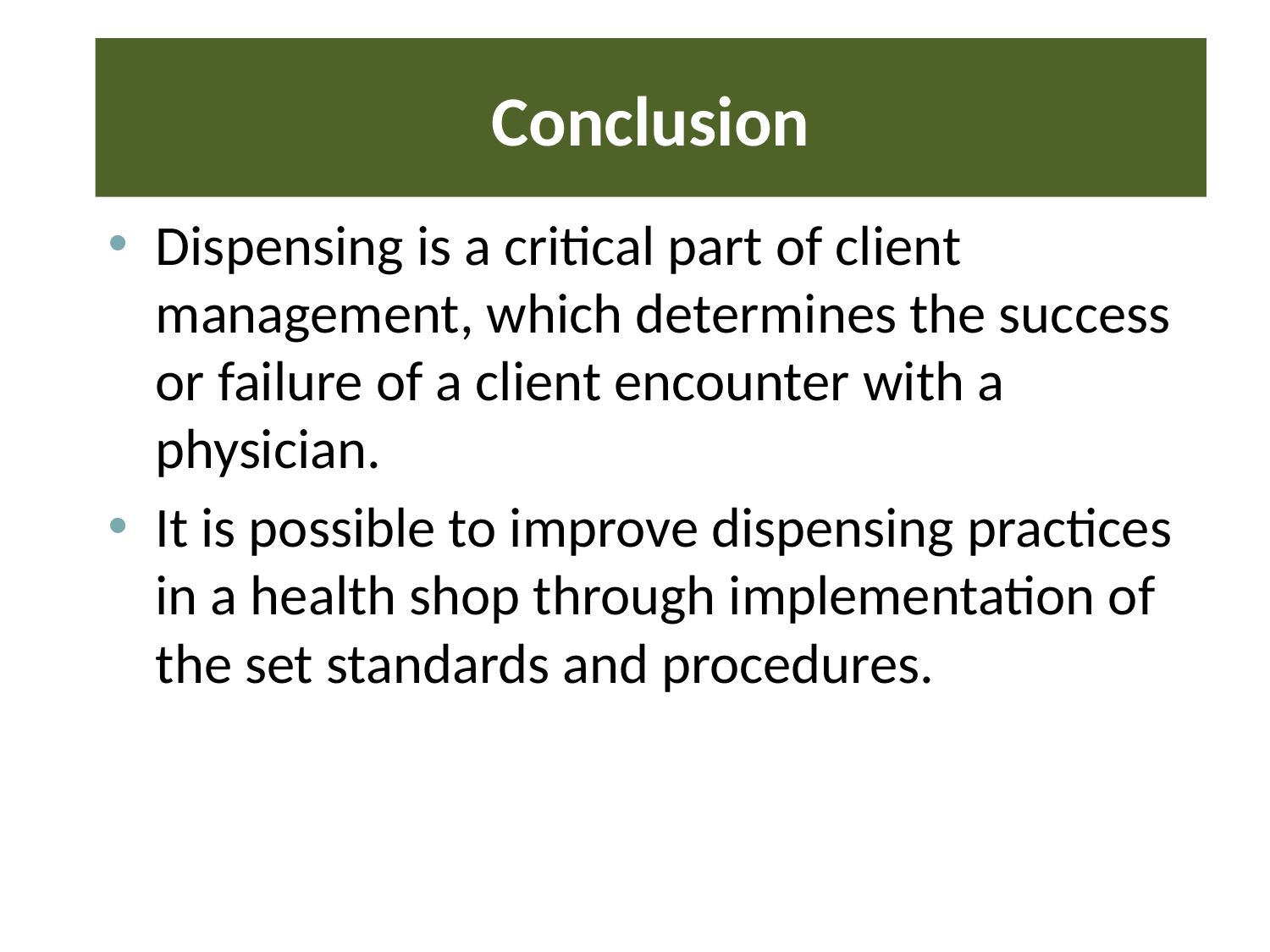

# Conclusion
Dispensing is a critical part of client management, which determines the success or failure of a client encounter with a physician.
It is possible to improve dispensing practices in a health shop through implementation of the set standards and procedures.